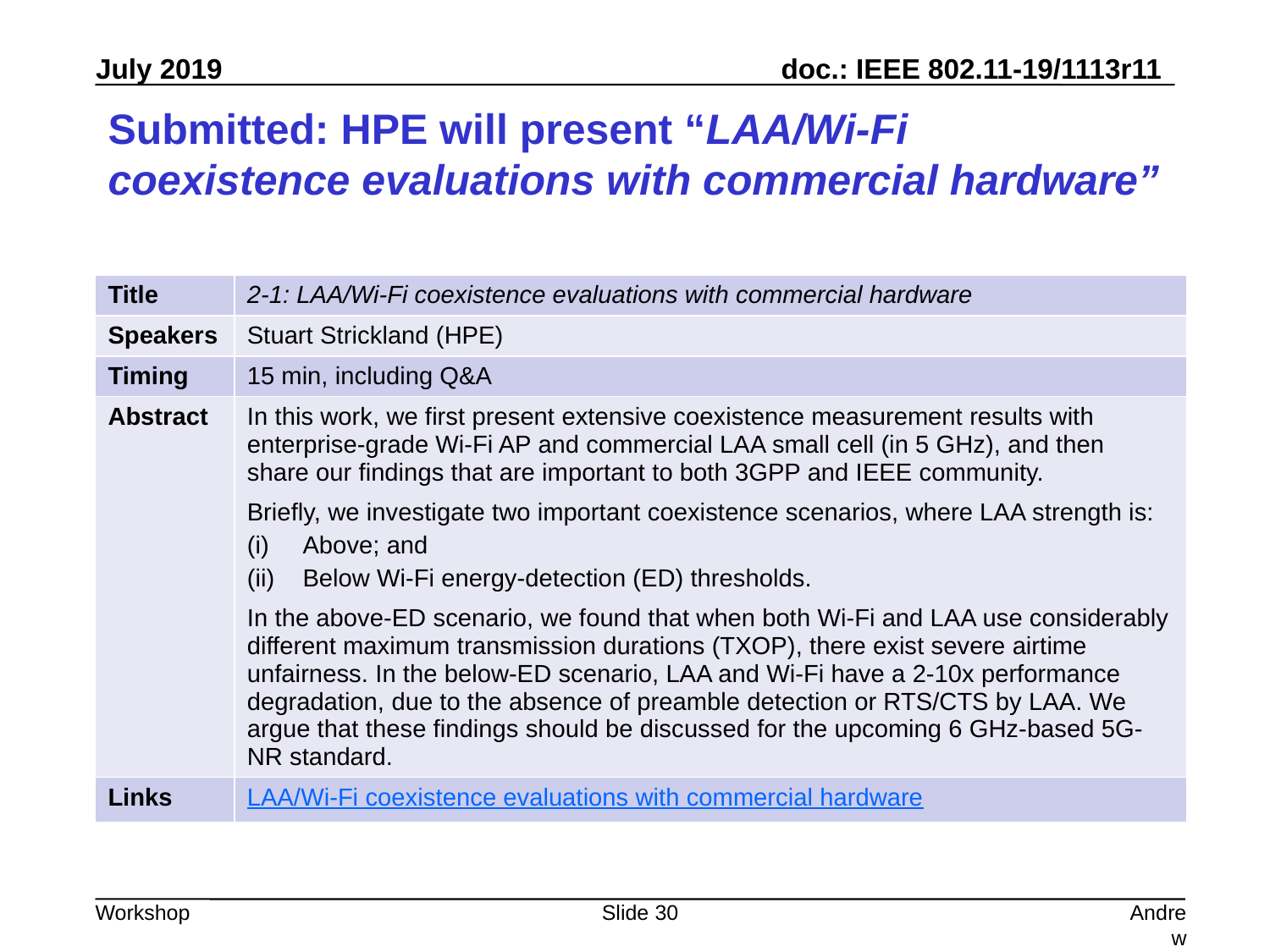

# Submitted: HPE will present “LAA/Wi-Fi coexistence evaluations with commercial hardware”
| Title | 2-1: LAA/Wi-Fi coexistence evaluations with commercial hardware |
| --- | --- |
| Speakers | Stuart Strickland (HPE) |
| Timing | 15 min, including Q&A |
| Abstract | In this work, we first present extensive coexistence measurement results with enterprise-grade Wi-Fi AP and commercial LAA small cell (in 5 GHz), and then share our findings that are important to both 3GPP and IEEE community. Briefly, we investigate two important coexistence scenarios, where LAA strength is: Above; and Below Wi-Fi energy-detection (ED) thresholds. In the above-ED scenario, we found that when both Wi-Fi and LAA use considerably different maximum transmission durations (TXOP), there exist severe airtime unfairness. In the below-ED scenario, LAA and Wi-Fi have a 2-10x performance degradation, due to the absence of preamble detection or RTS/CTS by LAA. We argue that these findings should be discussed for the upcoming 6 GHz-based 5G-NR standard. |
| Links | LAA/Wi-Fi coexistence evaluations with commercial hardware |
Slide 30
Andrew Myles, Cisco